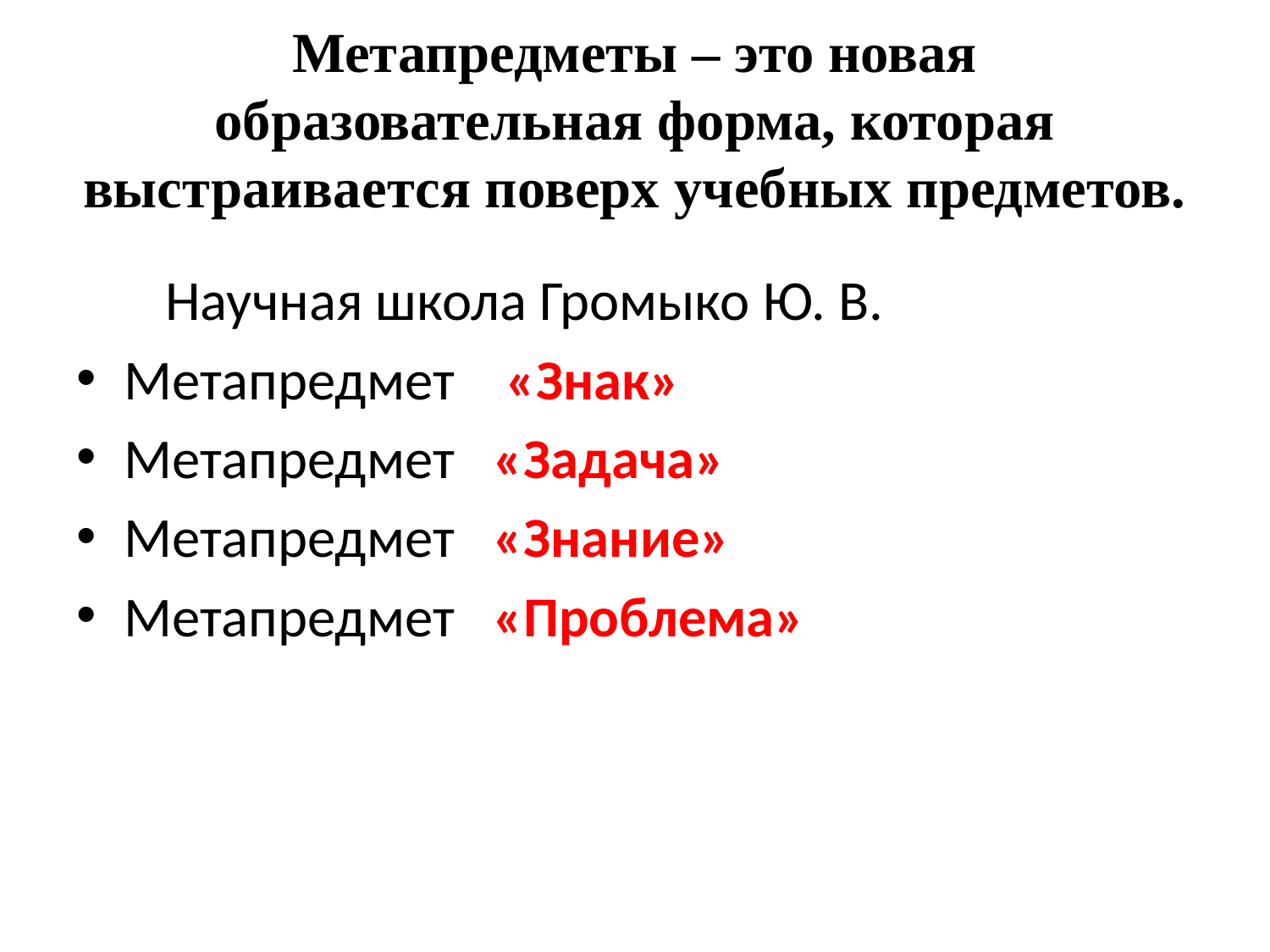

# Метапредметы – это новая образовательная форма, которая выстраивается поверх учебных предметов.
       Научная школа Громыко Ю. В.
Метапредмет    «Знак»
Метапредмет   «Задача»
Метапредмет   «Знание»
Метапредмет   «Проблема»